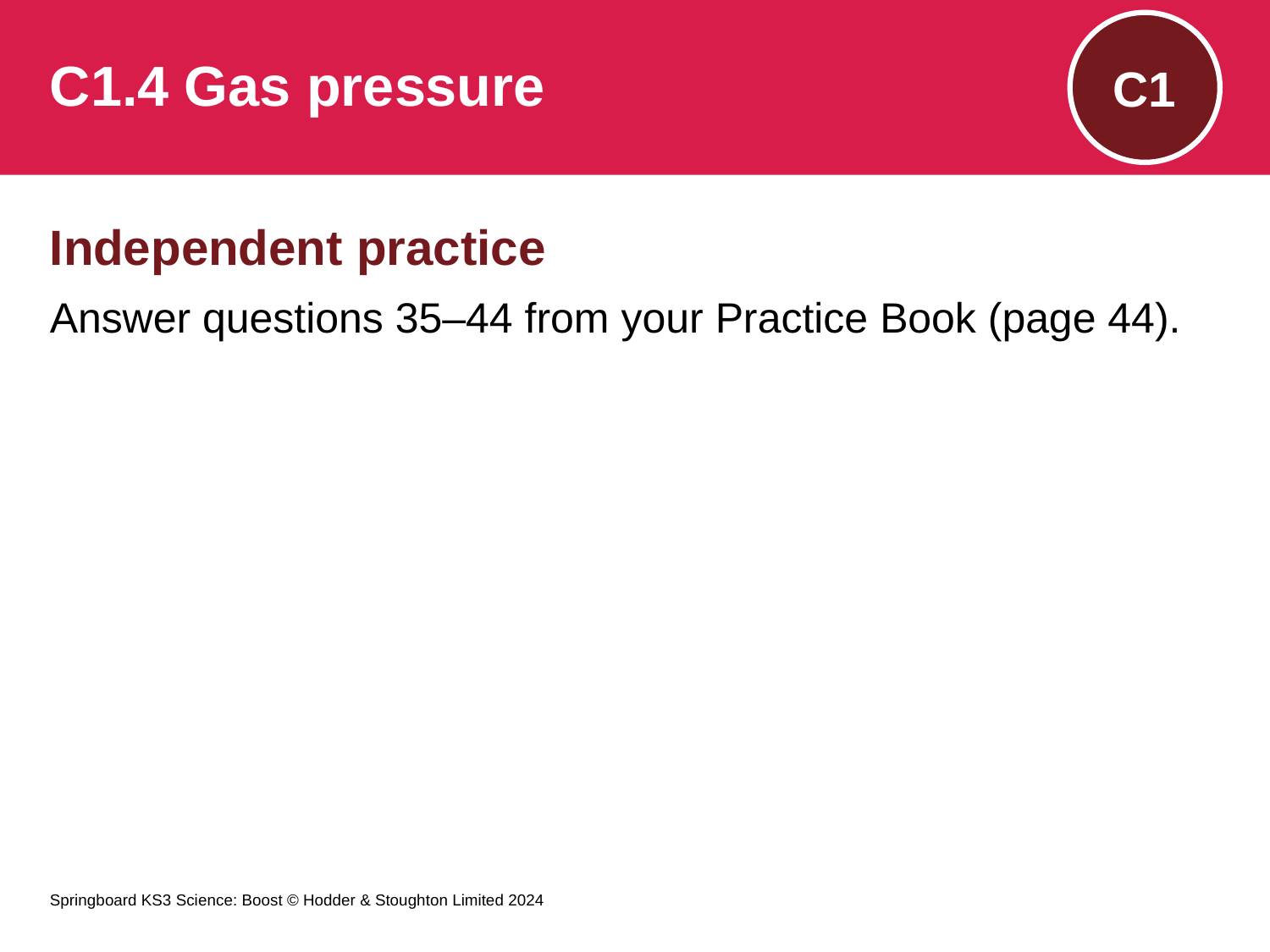

# C1.4 Gas pressure
C1
Independent practice
Answer questions 35–44 from your Practice Book (page 44).
Springboard KS3 Science: Boost © Hodder & Stoughton Limited 2024